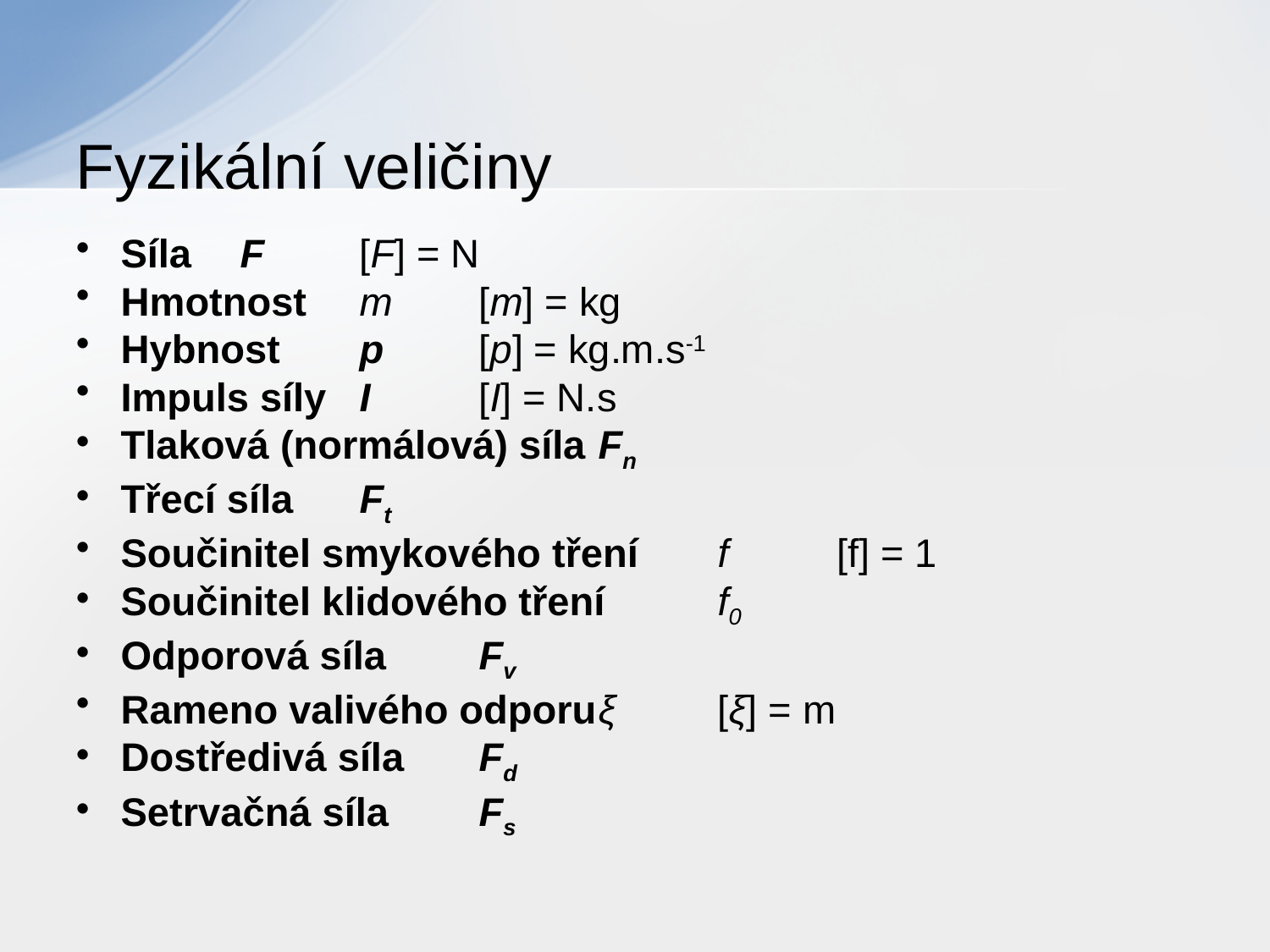

# Fyzikální veličiny
Síla					F	[F] = N
Hmotnost				m	[m] = kg
Hybnost				p	[p] = kg.m.s-1
Impuls síly			I	[I] = N.s
Tlaková (normálová) síla	Fn
Třecí síla				Ft
Součinitel smykového tření	f	[f] = 1
Součinitel klidového tření	f0
Odporová síla			Fv
Rameno valivého odporu	ξ	[ξ] = m
Dostředivá síla			Fd
Setrvačná síla			Fs